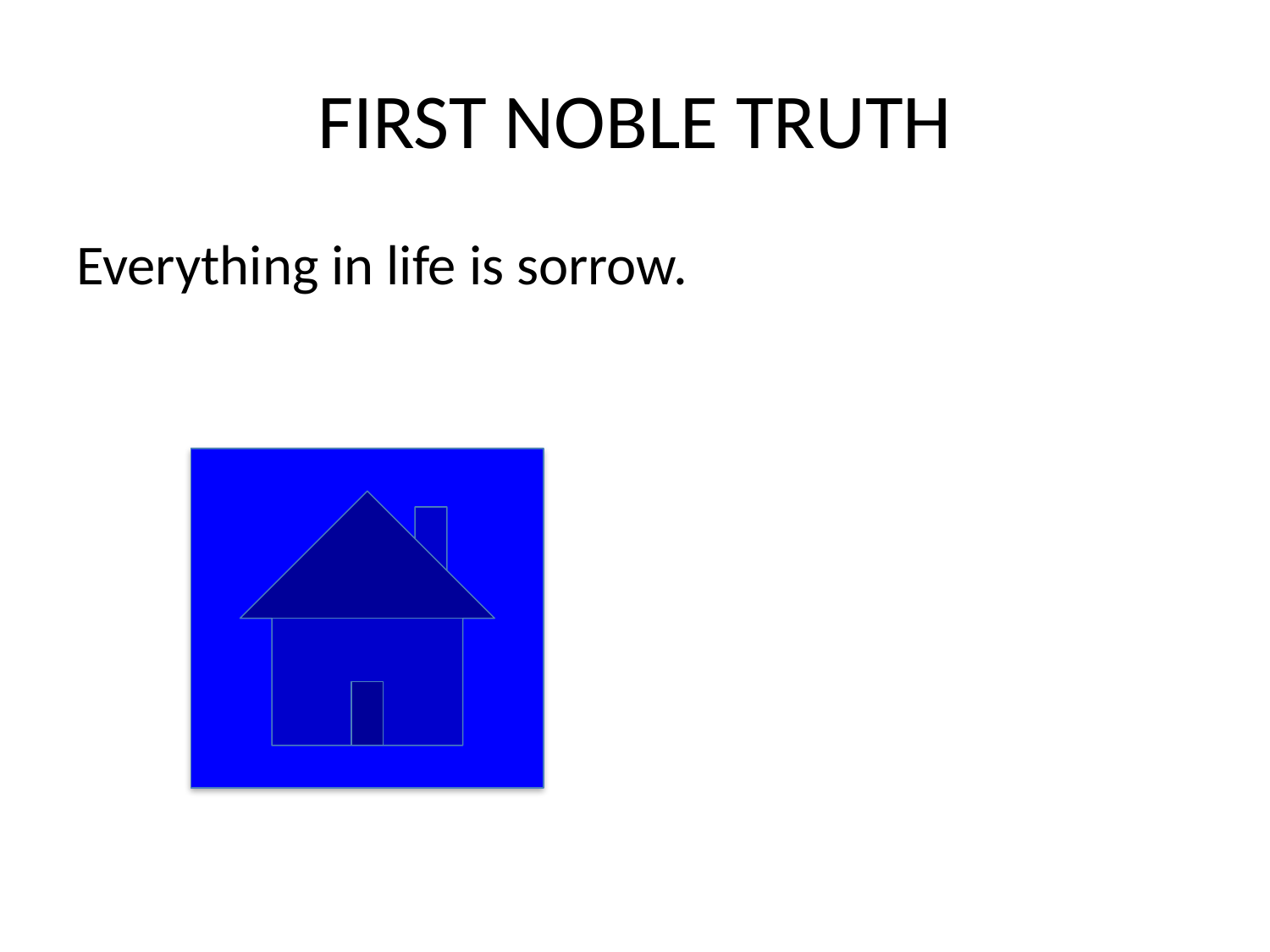

# FIRST NOBLE TRUTH
Everything in life is sorrow.